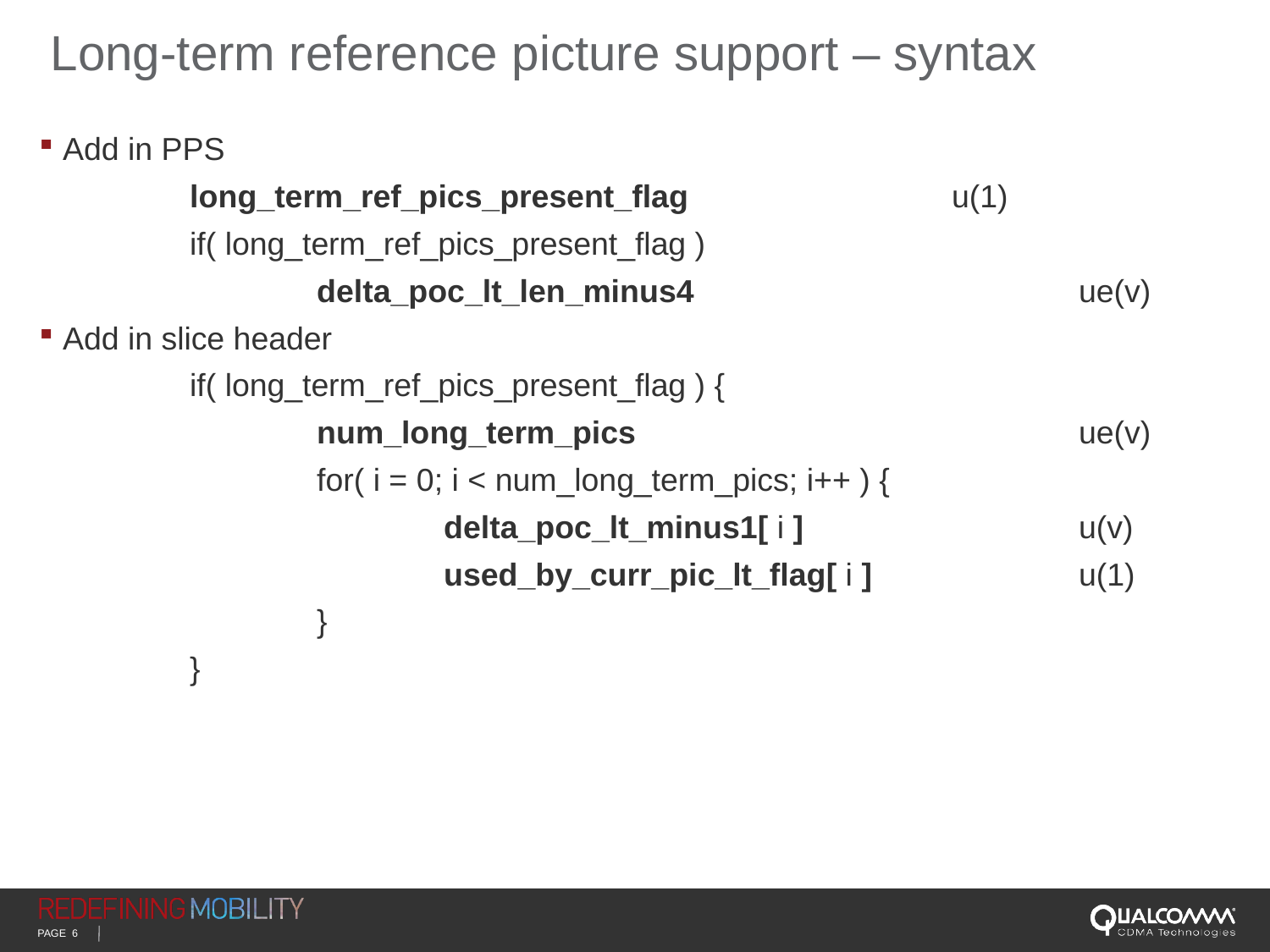

# Long-term reference picture support – syntax
Add in PPS
		long_term_ref_pics_present_flag 			u(1)
		if( long_term_ref_pics_present_flag )
			delta_poc_lt_len_minus4				ue(v)
Add in slice header
		if( long_term_ref_pics_present_flag ) {
			num_long_term_pics				ue(v)
			for( i = 0; i < num_long_term_pics; i++ ) {
				delta_poc_lt_minus1[ i ]			u(v)
				used_by_curr_pic_lt_flag[ i ]		u(1)
			}
		}